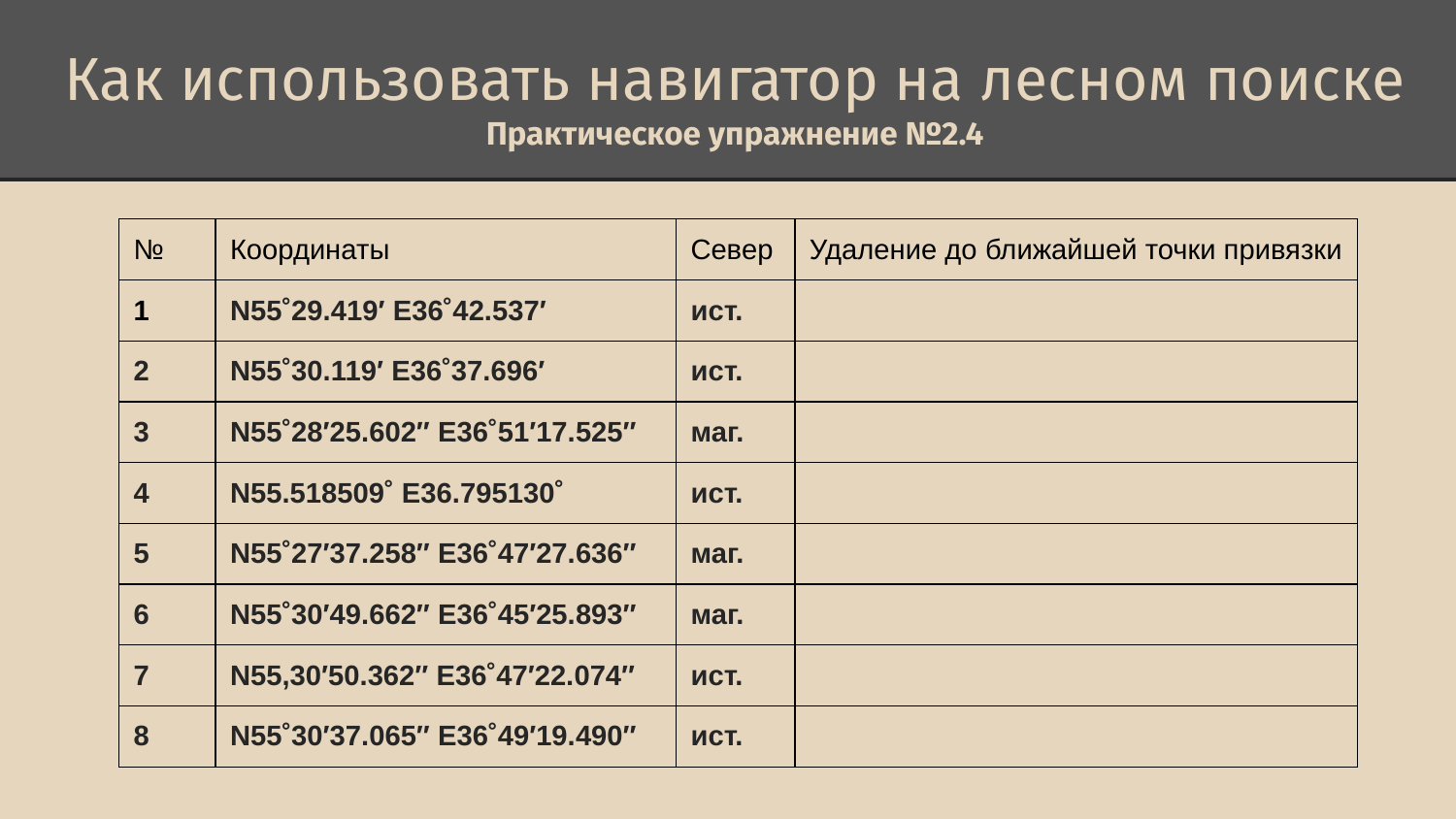

# Как использовать навигатор на лесном поиске
Практическое упражнение №2.4
| № | Координаты | Север | Удаление до ближайшей точки привязки |
| --- | --- | --- | --- |
| 1 | N55˚29.419′ E36˚42.537′ | ист. |  |
| 2 | N55˚30.119′ E36˚37.696′ | ист. |  |
| 3 | N55˚28′25.602″ E36˚51′17.525″ | маг. |  |
| 4 | N55.518509˚ E36.795130˚ | ист. |  |
| 5 | N55˚27′37.258″ E36˚47′27.636″ | маг. |  |
| 6 | N55˚30′49.662″ E36˚45′25.893″ | маг. |  |
| 7 | N55,30′50.362″ E36˚47′22.074″ | ист. |  |
| 8 | N55˚30′37.065″ E36˚49′19.490″ | ист. |  |